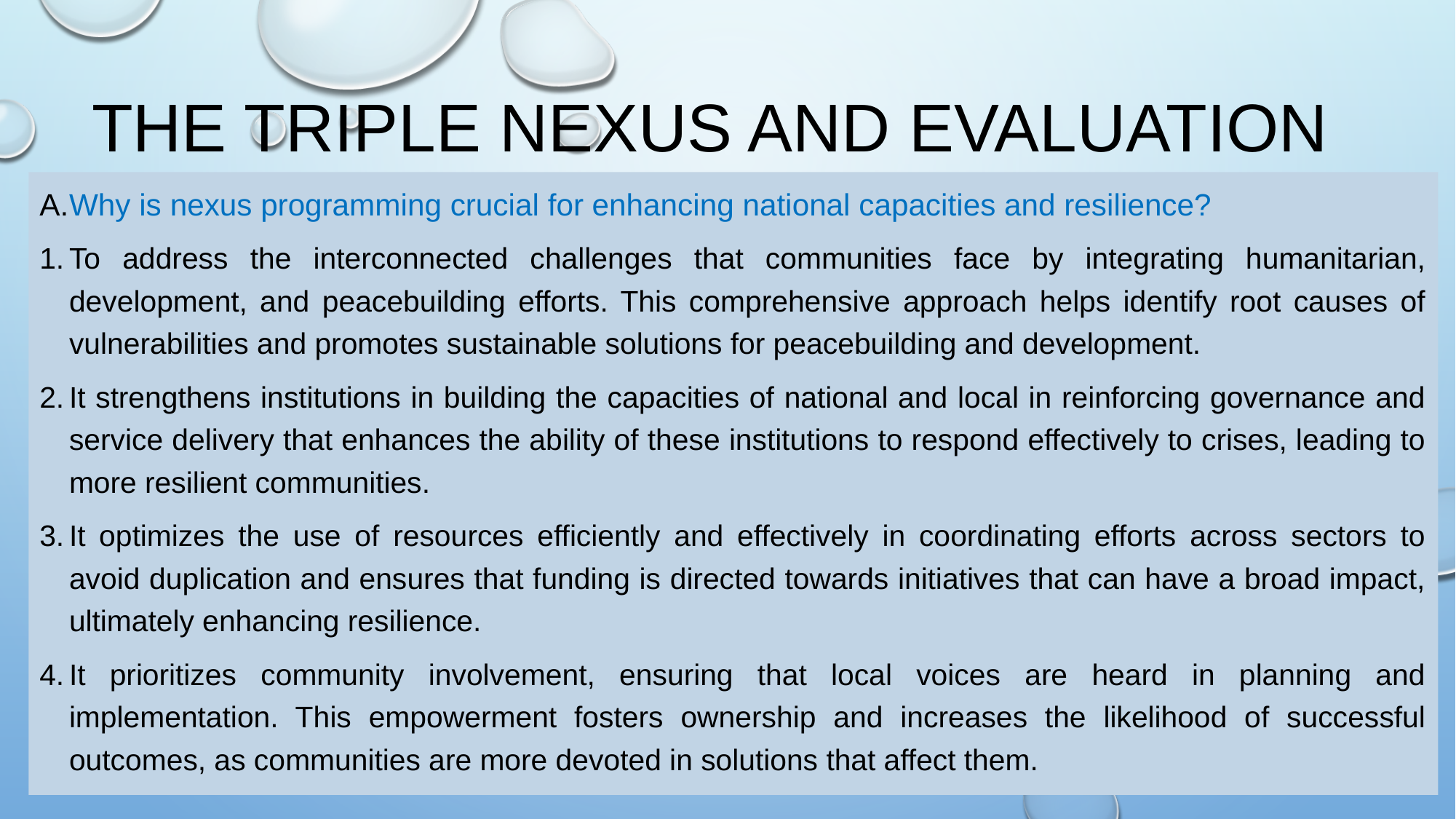

# The triple nexus and evaluation
Why is nexus programming crucial for enhancing national capacities and resilience?
To address the interconnected challenges that communities face by integrating humanitarian, development, and peacebuilding efforts. This comprehensive approach helps identify root causes of vulnerabilities and promotes sustainable solutions for peacebuilding and development.
It strengthens institutions in building the capacities of national and local in reinforcing governance and service delivery that enhances the ability of these institutions to respond effectively to crises, leading to more resilient communities.
It optimizes the use of resources efficiently and effectively in coordinating efforts across sectors to avoid duplication and ensures that funding is directed towards initiatives that can have a broad impact, ultimately enhancing resilience.
It prioritizes community involvement, ensuring that local voices are heard in planning and implementation. This empowerment fosters ownership and increases the likelihood of successful outcomes, as communities are more devoted in solutions that affect them.
6